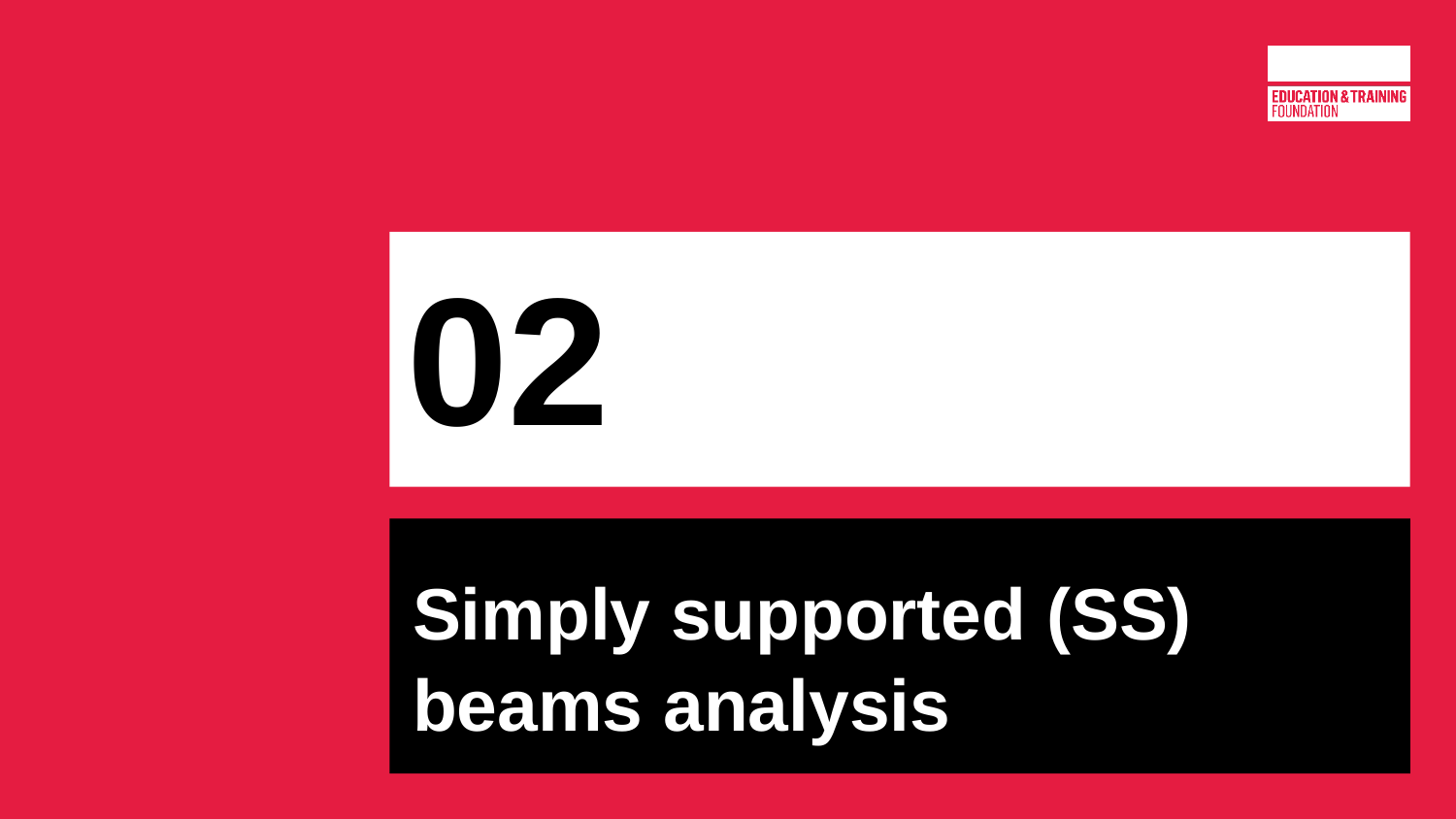

# 02
Simply supported (SS) beams analysis